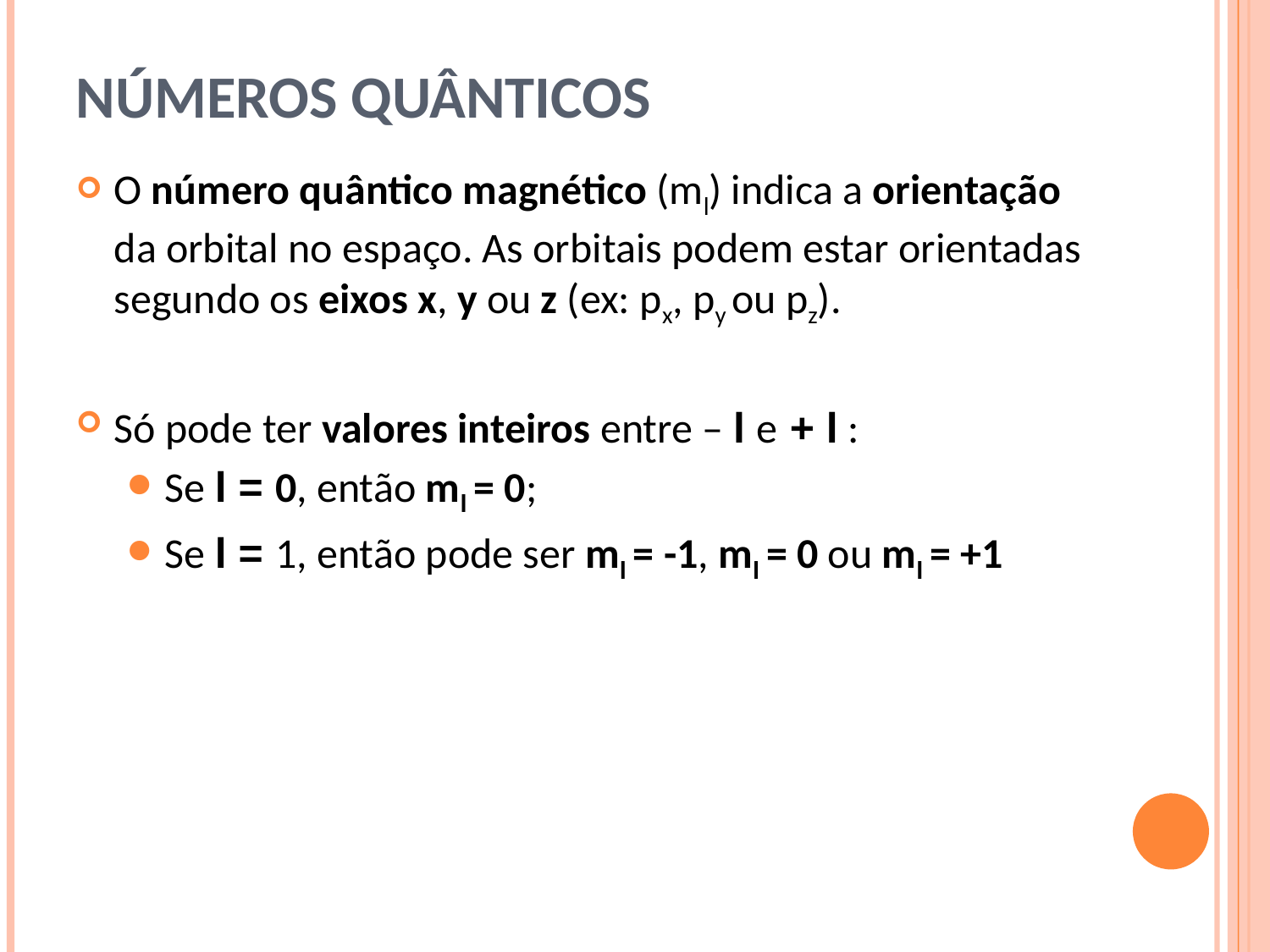

# Números quânticos
O número quântico magnético (ml) indica a orientação
da orbital no espaço. As orbitais podem estar orientadas
segundo os eixos x, y ou z (ex: px, py ou pz).

Só pode ter valores inteiros entre – l e + l :
Se l = 0, então ml = 0;
Se l = 1, então pode ser ml = -1, ml = 0 ou ml = +1